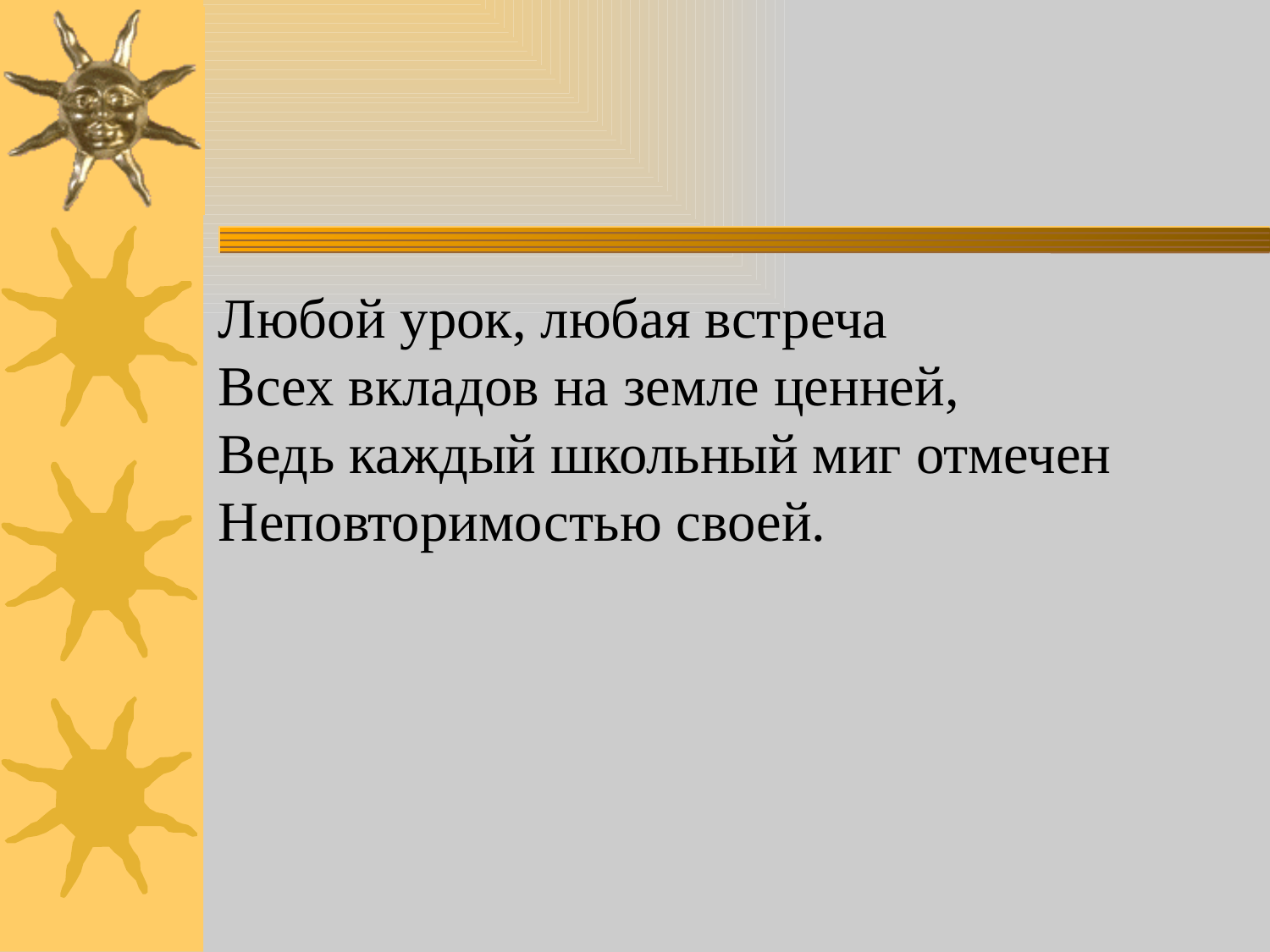

#
Любой урок, любая встреча
Всех вкладов на земле ценней,
Ведь каждый школьный миг отмечен
Неповторимостью своей.